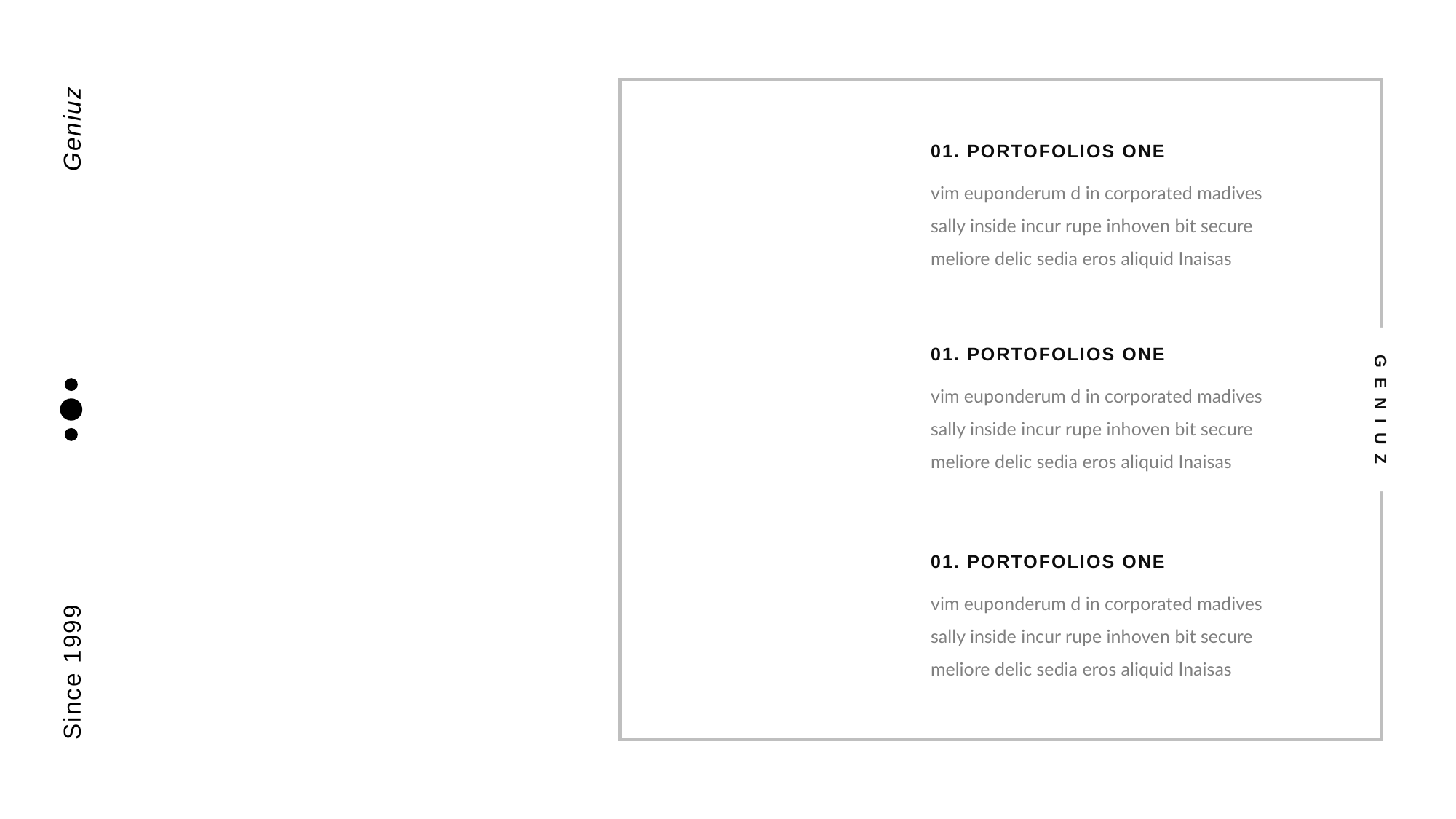

Geniuz

01. PORTOFOLIOS ONE
vim euponderum d in corporated madives sally inside incur rupe inhoven bit secure meliore delic sedia eros aliquid Inaisas

01. PORTOFOLIOS ONE
vim euponderum d in corporated madives sally inside incur rupe inhoven bit secure meliore delic sedia eros aliquid Inaisas
GENIUZ

01. PORTOFOLIOS ONE
vim euponderum d in corporated madives sally inside incur rupe inhoven bit secure meliore delic sedia eros aliquid Inaisas
Since 1999